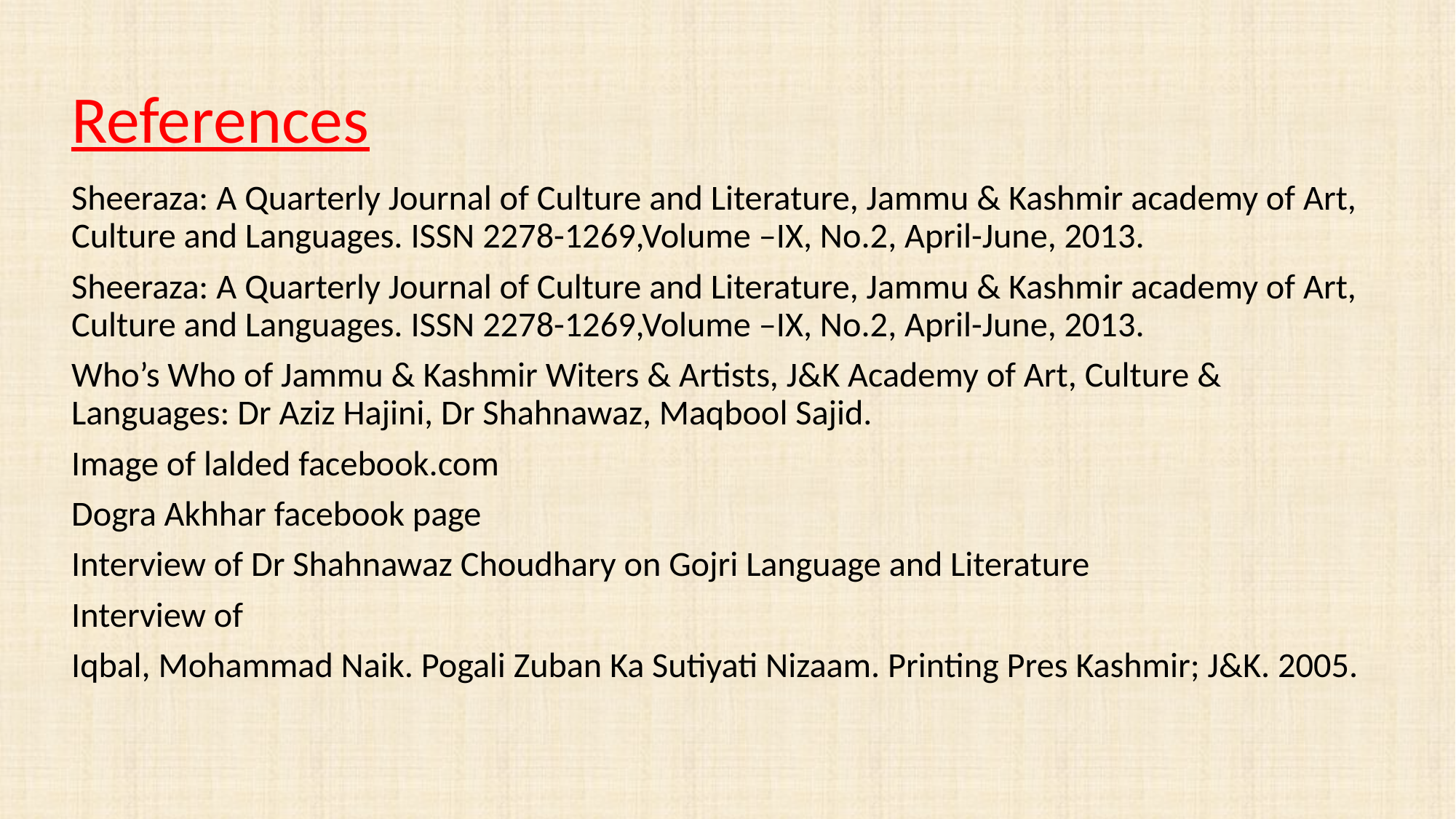

# References
Sheeraza: A Quarterly Journal of Culture and Literature, Jammu & Kashmir academy of Art, Culture and Languages. ISSN 2278-1269,Volume –IX, No.2, April-June, 2013.
Sheeraza: A Quarterly Journal of Culture and Literature, Jammu & Kashmir academy of Art, Culture and Languages. ISSN 2278-1269,Volume –IX, No.2, April-June, 2013.
Who’s Who of Jammu & Kashmir Witers & Artists, J&K Academy of Art, Culture & Languages: Dr Aziz Hajini, Dr Shahnawaz, Maqbool Sajid.
Image of lalded facebook.com
Dogra Akhhar facebook page
Interview of Dr Shahnawaz Choudhary on Gojri Language and Literature
Interview of
Iqbal, Mohammad Naik. Pogali Zuban Ka Sutiyati Nizaam. Printing Pres Kashmir; J&K. 2005.